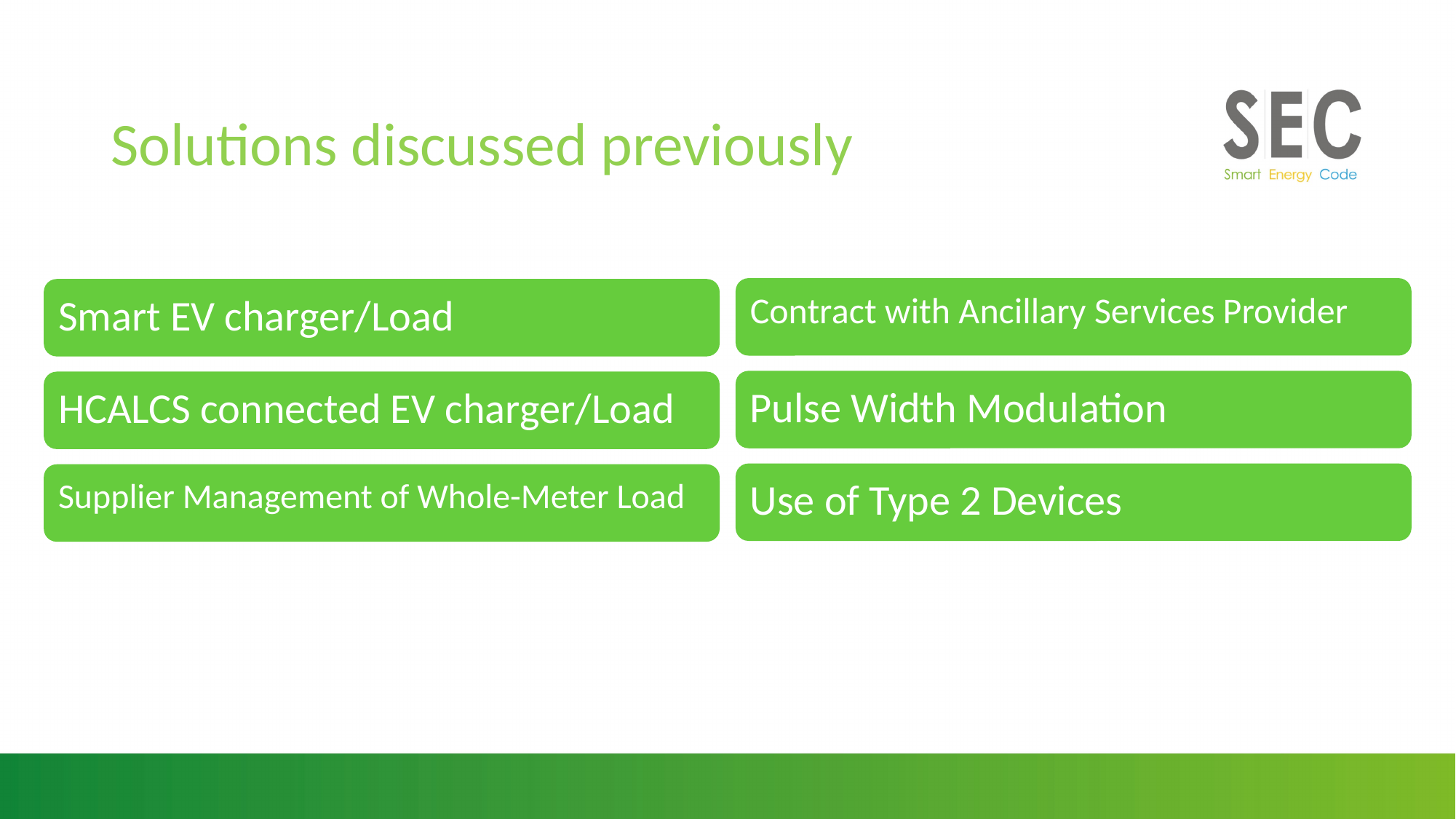

# Solutions discussed previously
Contract with Ancillary Services Provider
Smart EV charger/Load
Pulse Width Modulation
HCALCS connected EV charger/Load
Use of Type 2 Devices
Supplier Management of Whole-Meter Load